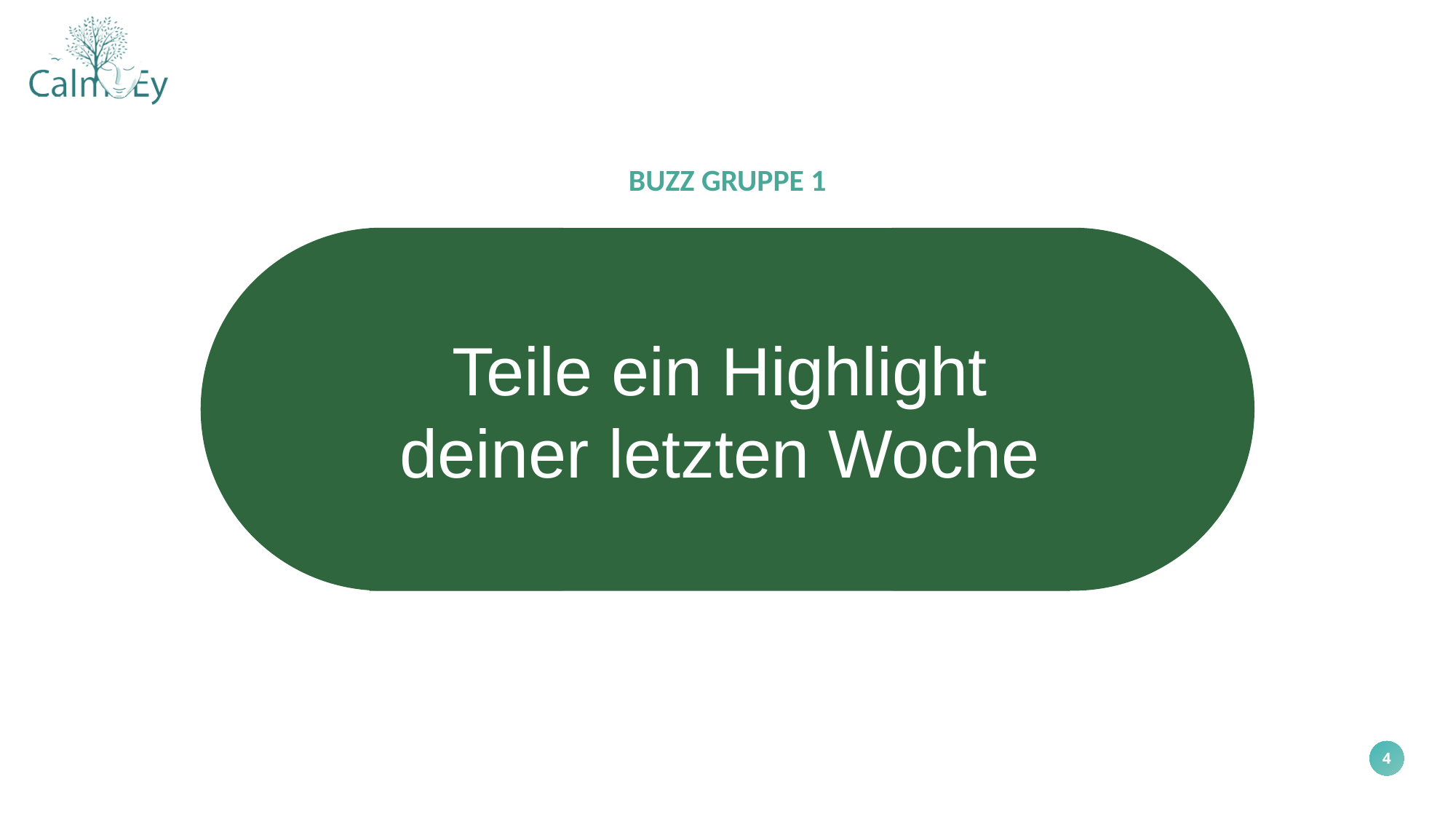

BUZZ GRUPPE 1

Teile ein Highlight deiner letzten Woche